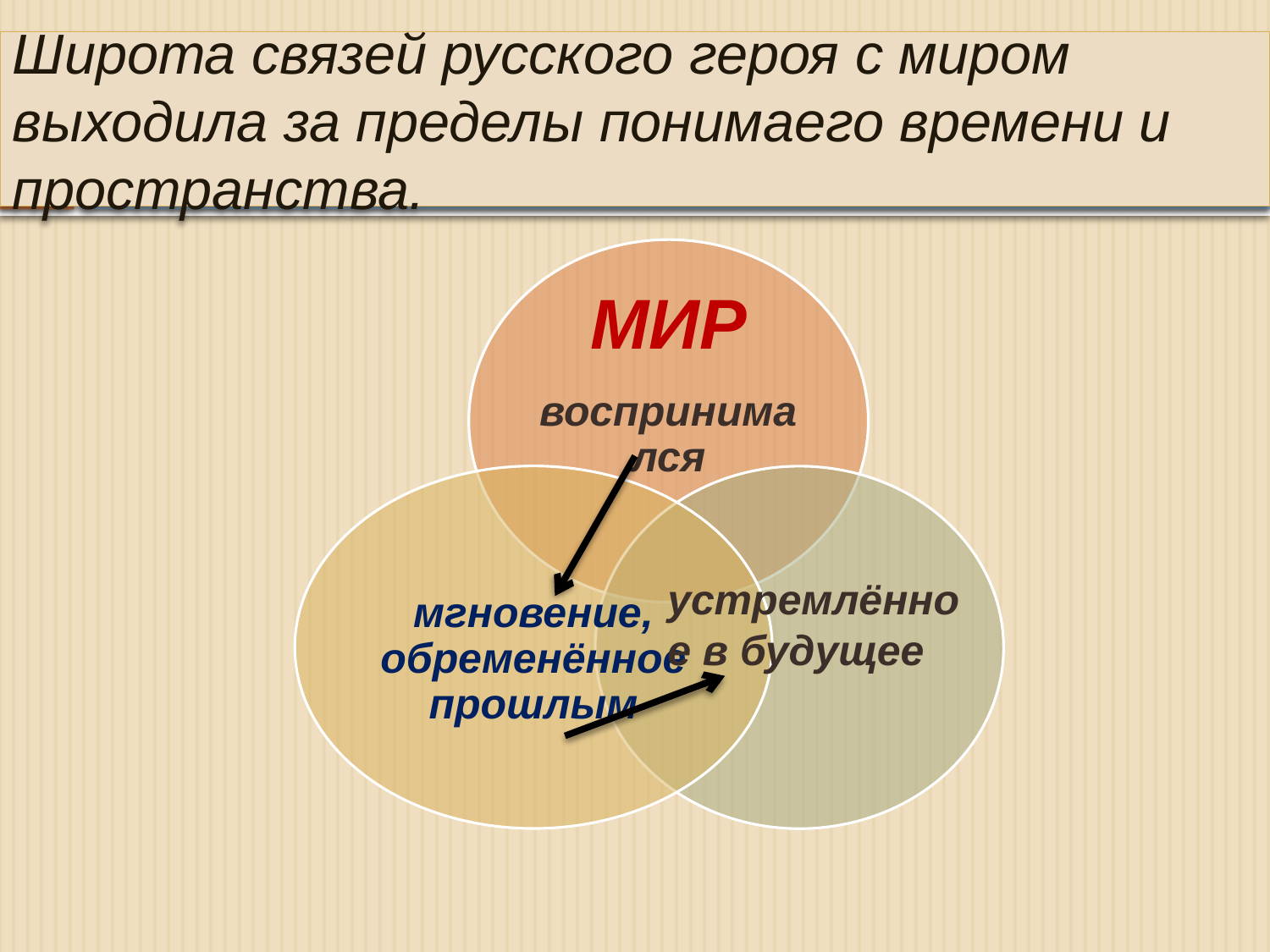

# Широта связей русского героя с миром выходила за пределы понимаего времени и пространства.
МИР
воспринимался

мгновение, обременённое прошлым
устремлённое в будущее